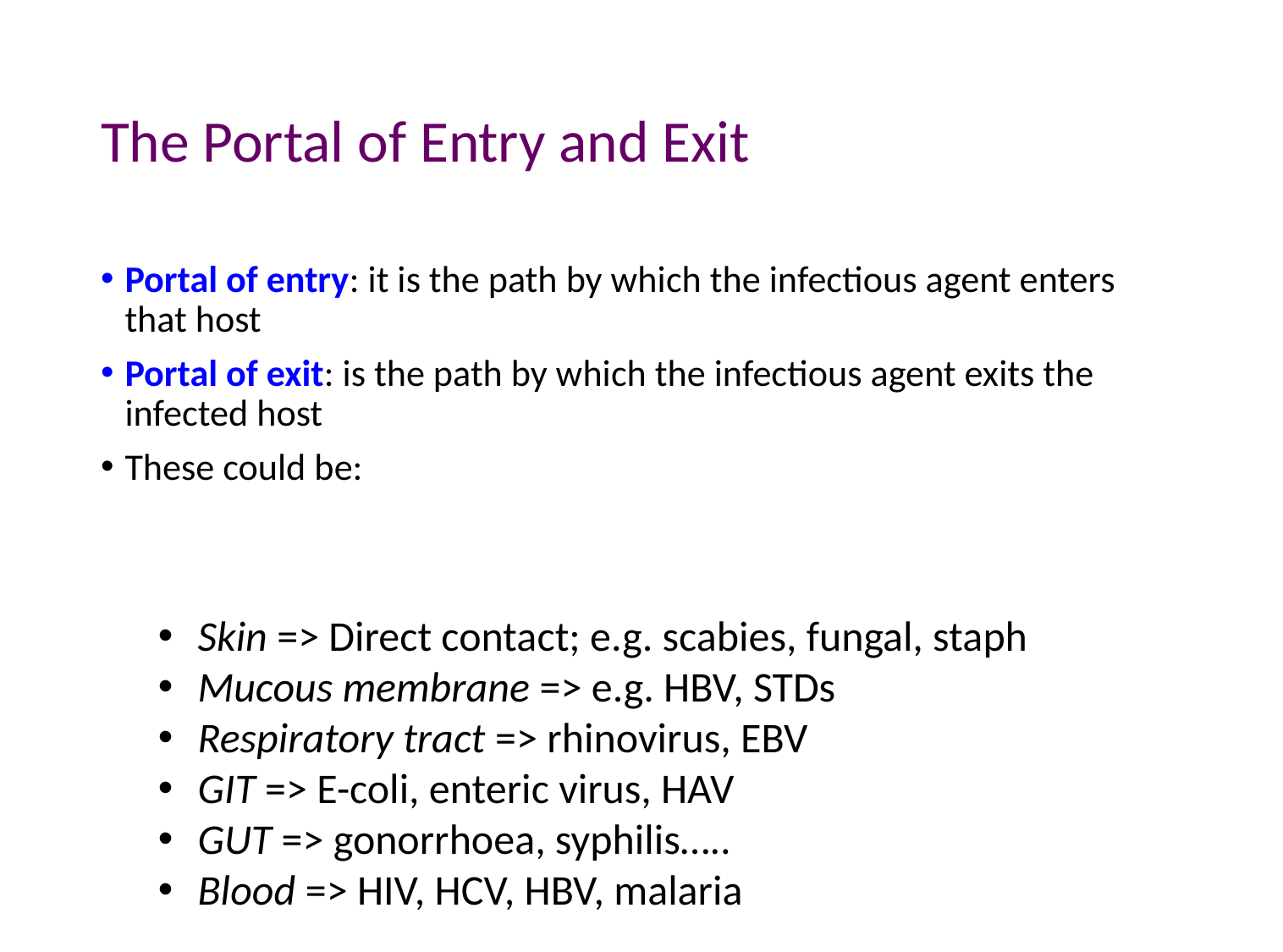

# The Portal of Entry and Exit
Portal of entry: it is the path by which the infectious agent enters that host
Portal of exit: is the path by which the infectious agent exits the infected host
These could be:

 Skin => Direct contact; e.g. scabies, fungal, staph
 Mucous membrane => e.g. HBV, STDs
 Respiratory tract => rhinovirus, EBV
 GIT => E-coli, enteric virus, HAV
 GUT => gonorrhoea, syphilis…..
 Blood => HIV, HCV, HBV, malaria